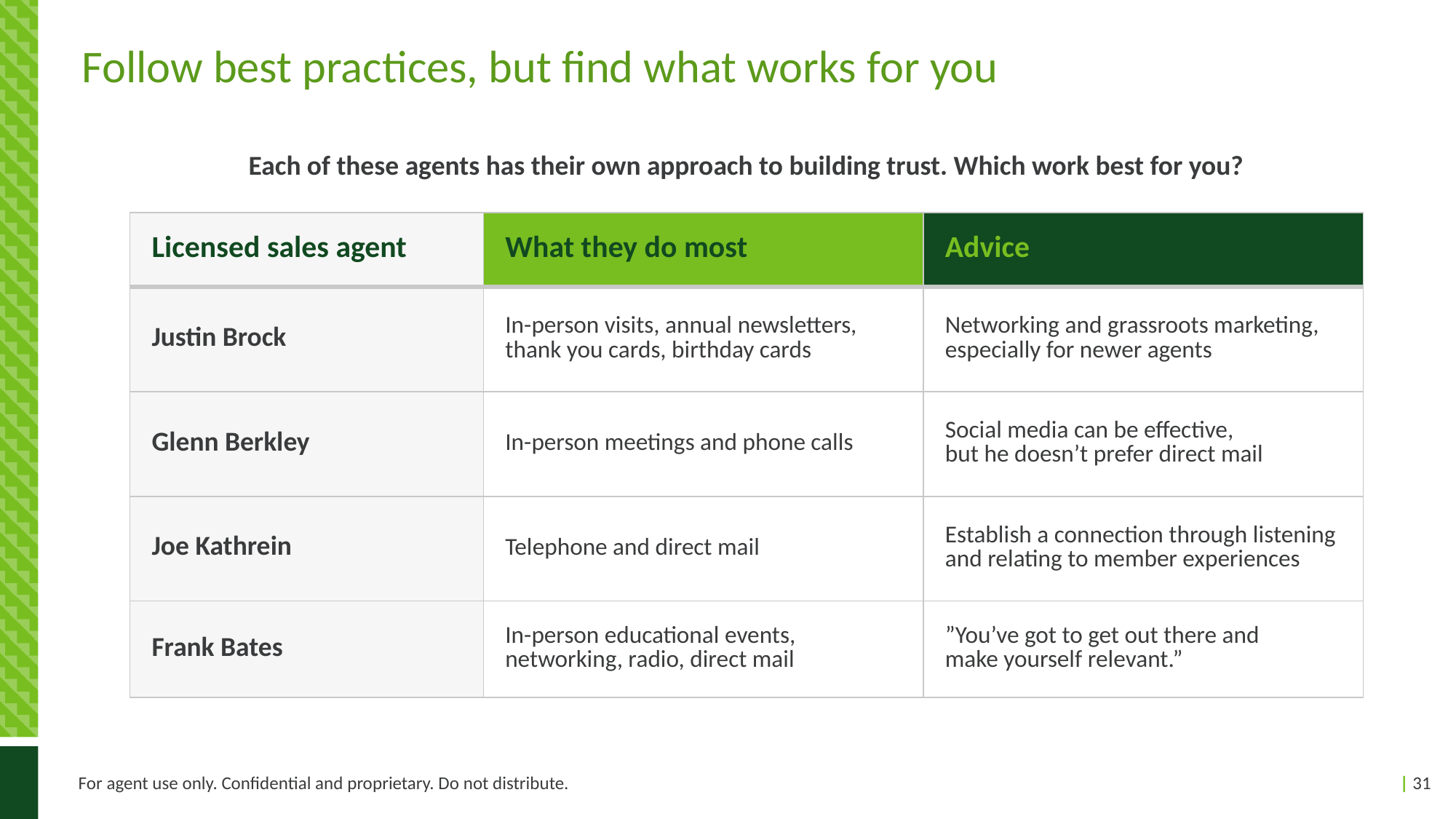

# Follow best practices, but find what works for you
Each of these agents has their own approach to building trust. Which work best for you?
| Licensed sales agent | What they do most | Advice |
| --- | --- | --- |
| Justin Brock | In-person visits, annual newsletters, thank you cards, birthday cards | Networking and grassroots marketing, especially for newer agents |
| Glenn Berkley | In-person meetings and phone calls | Social media can be effective, but he doesn’t prefer direct mail |
| Joe Kathrein | Telephone and direct mail | Establish a connection through listening and relating to member experiences |
| Frank Bates | In-person educational events, networking, radio, direct mail | ”You’ve got to get out there and make yourself relevant.” |
For agent use only. Confidential and proprietary. Do not distribute.
| 31